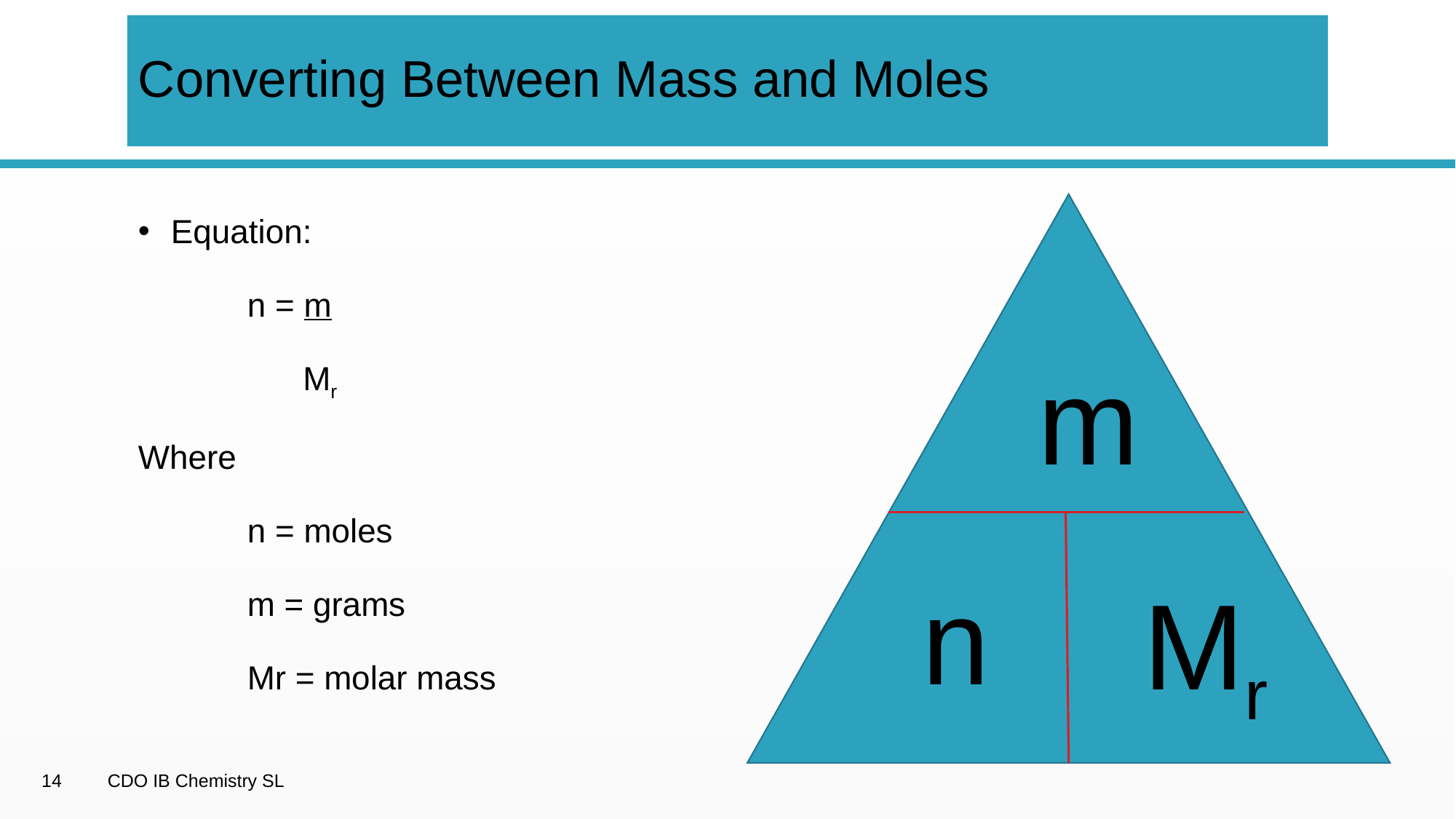

# Converting Between Mass and Moles

Equation:
	n = m
	      Mr
Where
	n = moles
	m = grams
	Mr = molar mass
m
n
Mr
14
CDO IB Chemistry SL